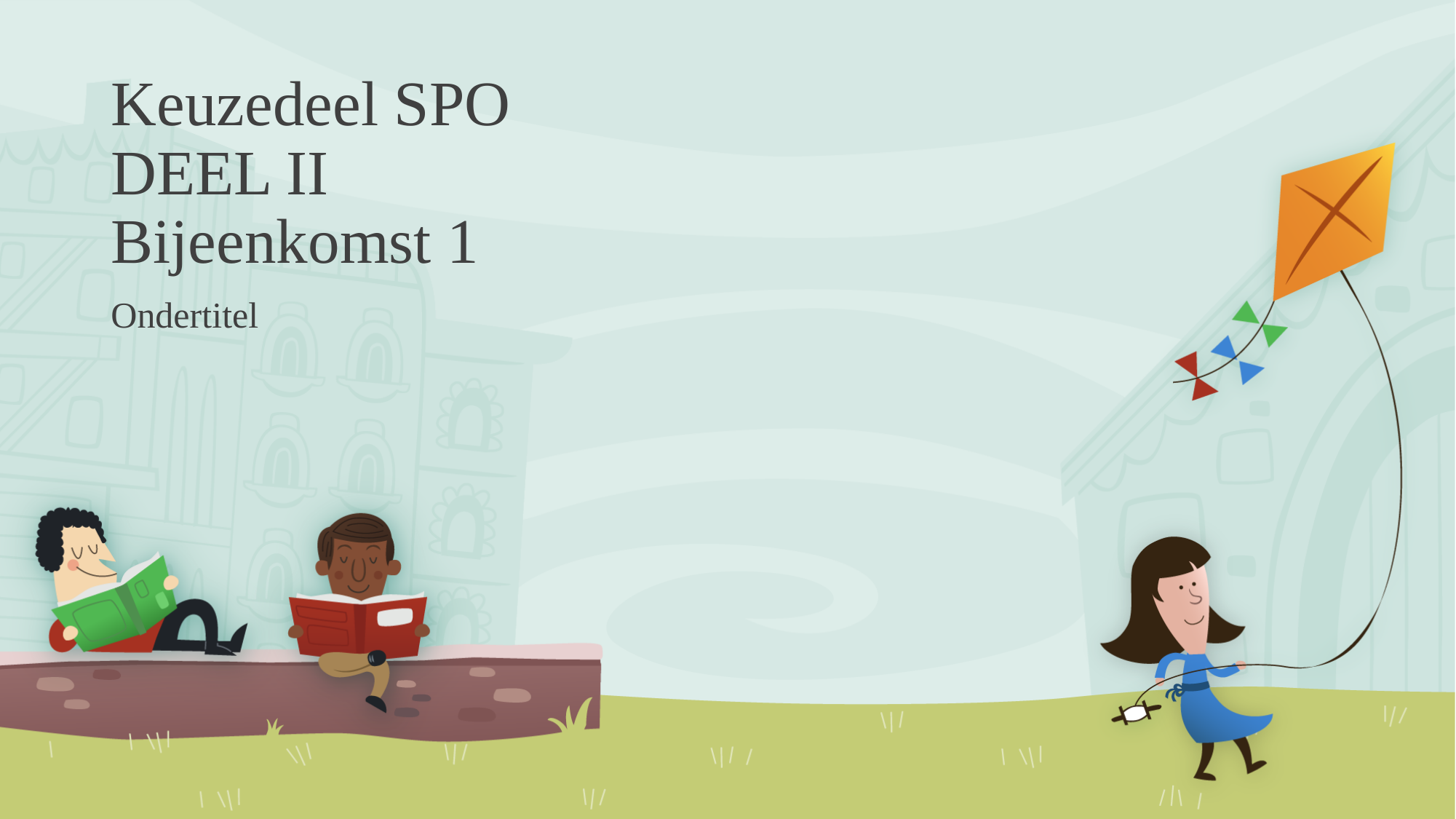

# Keuzedeel SPO DEEL II Bijeenkomst 1
Ondertitel